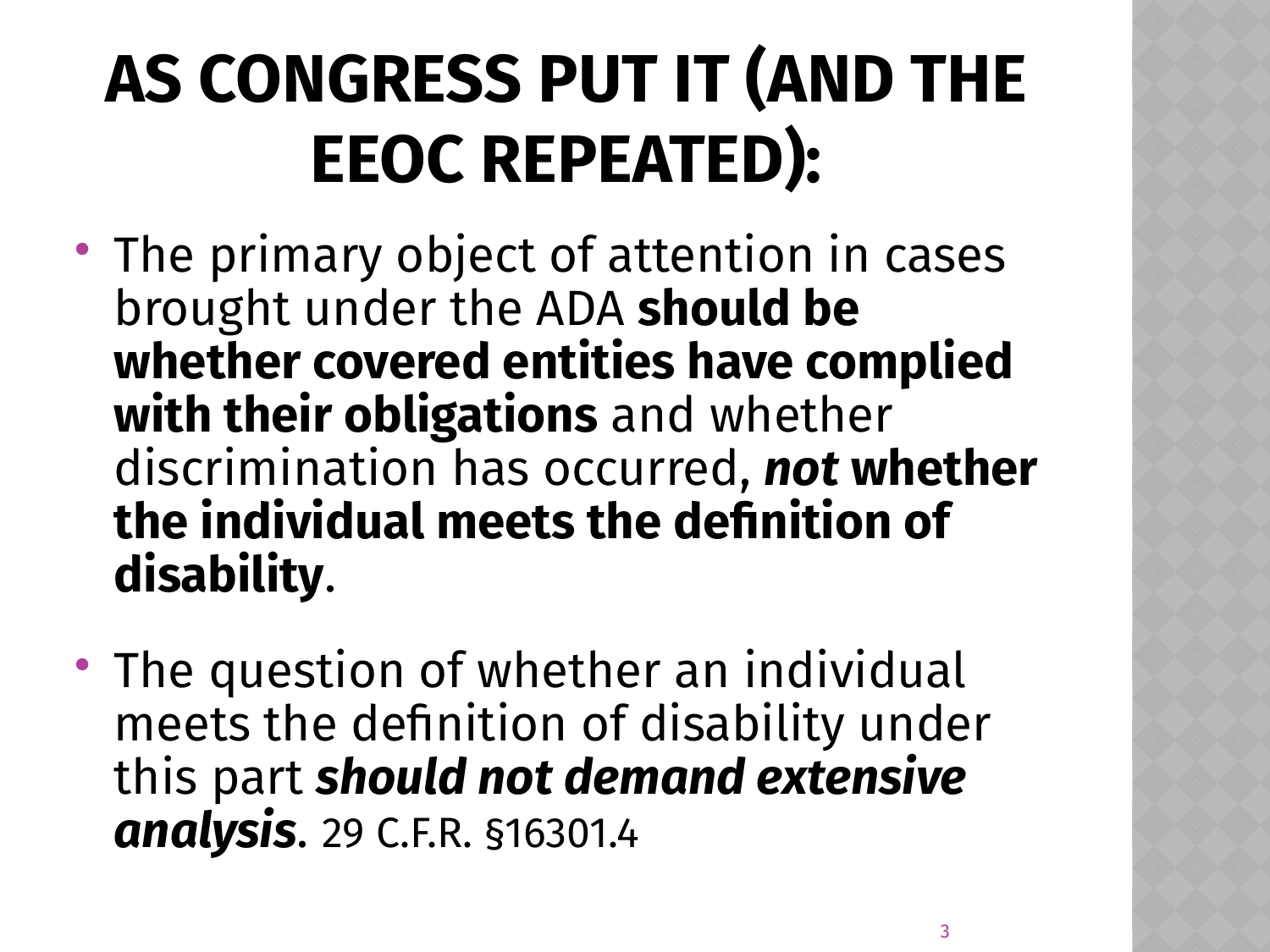

# AS CONGRESS PUT IT (AND THE EEOC REPEATED):
The primary object of attention in cases brought under the ADA should be whether covered entities have complied with their obligations and whether discrimination has occurred, not whether the individual meets the definition of disability.
The question of whether an individual meets the definition of disability under this part should not demand extensive analysis. 29 C.F.R. §16301.4

3